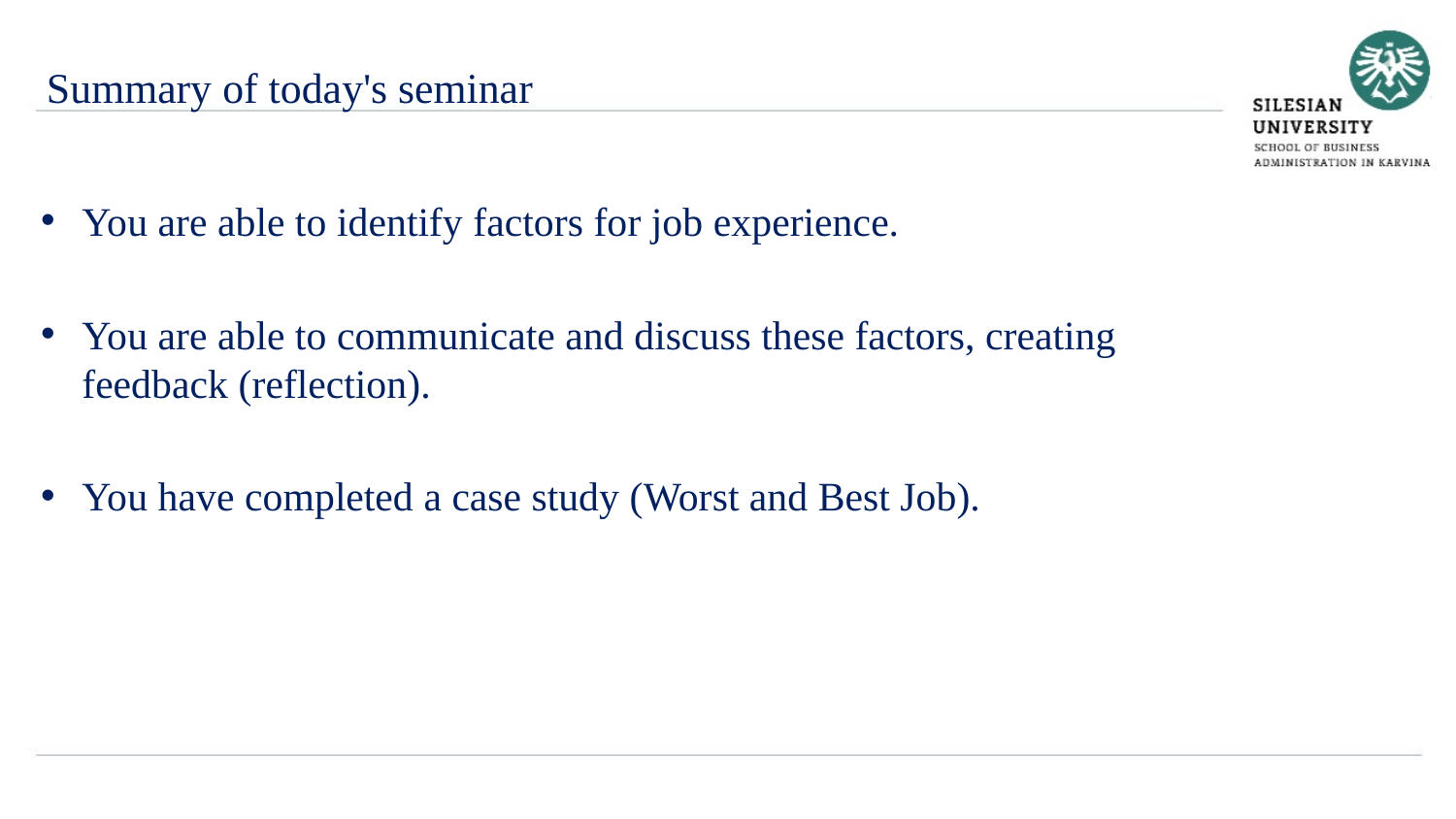

Summary of today's seminar
You are able to identify factors for job experience.

You are able to communicate and discuss these factors, creating feedback (reflection).

You have completed a case study (Worst and Best Job).